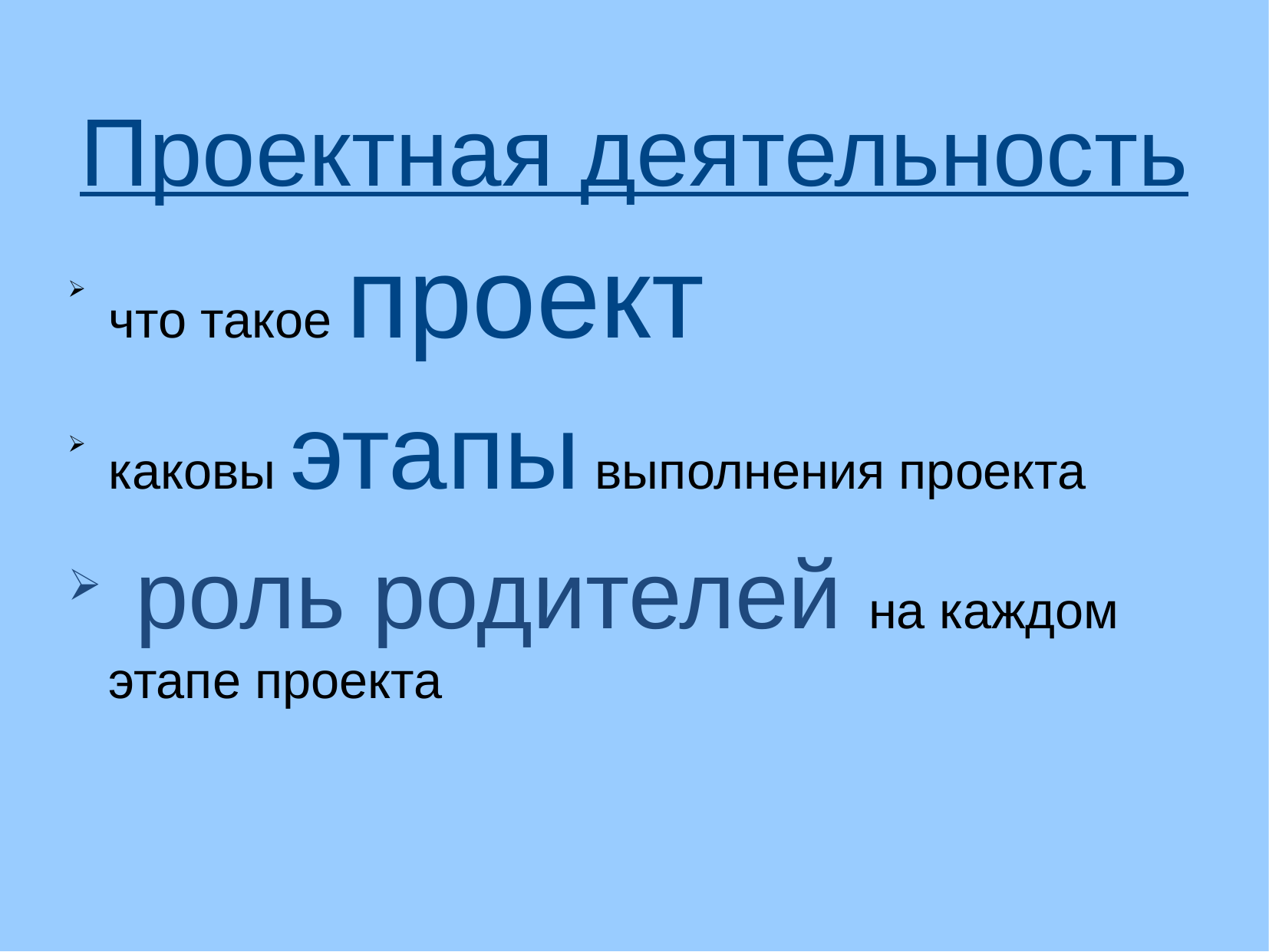

Проектная деятельность
что такое проект
каковы этапы выполнения проекта
 роль родителей на каждом этапе проекта